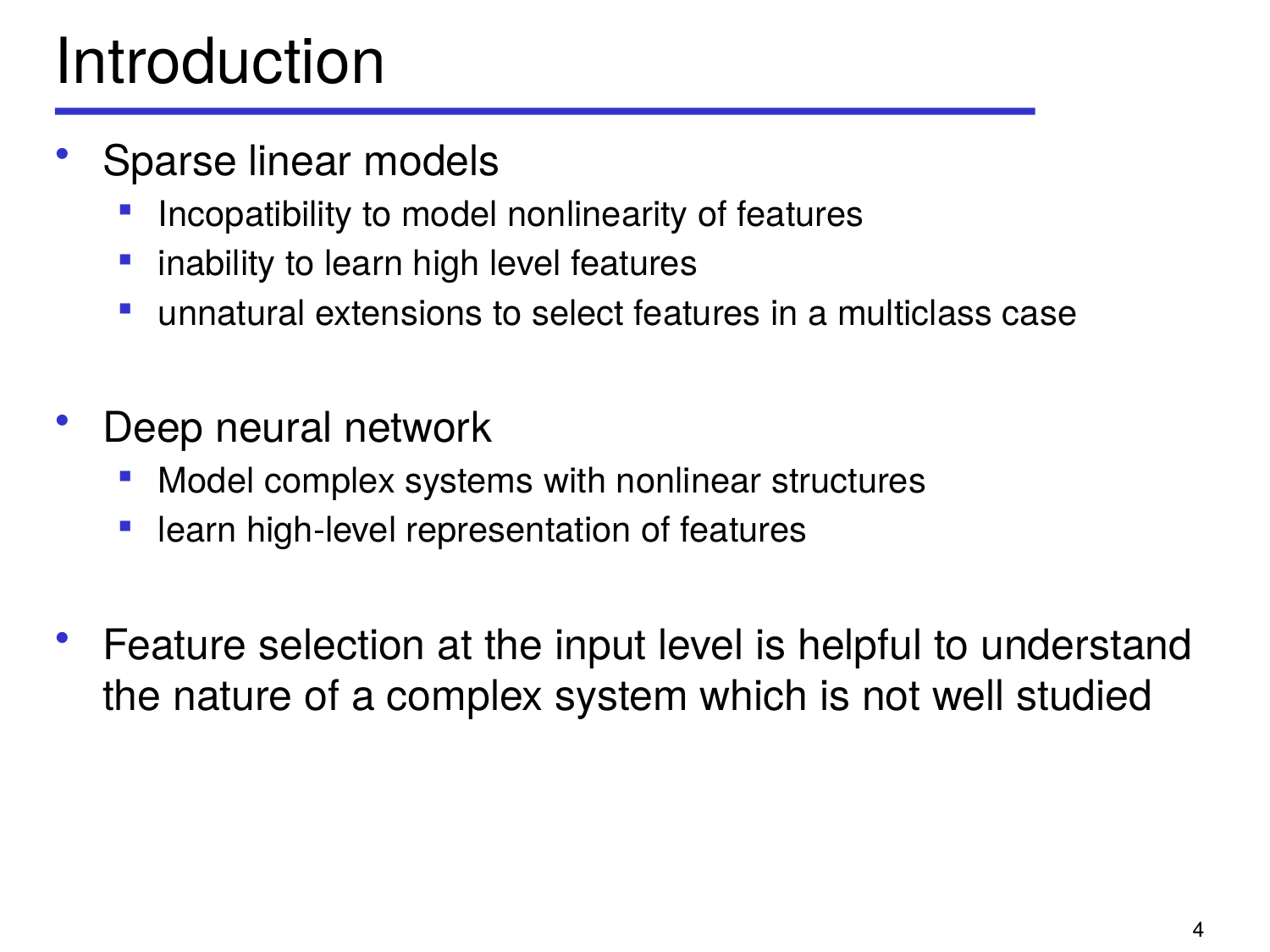

# Introduction
Sparse linear models
Incopatibility to model nonlinearity of features
inability to learn high level features
unnatural extensions to select features in a multiclass case

Deep neural network
Model complex systems with nonlinear structures
learn high-level representation of features

Feature selection at the input level is helpful to understand the nature of a complex system which is not well studied
4